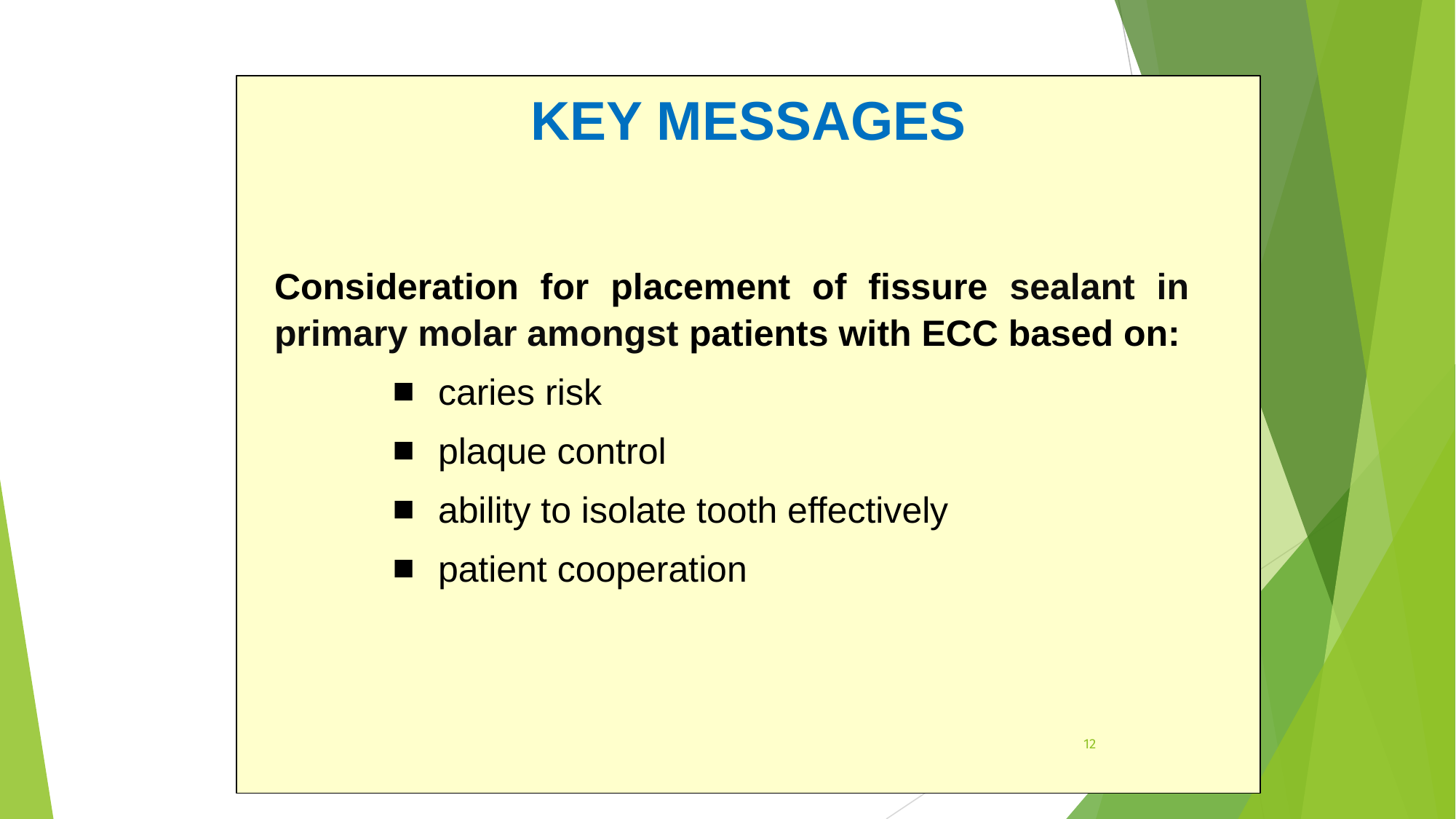

KEY MESSAGES
Consideration for placement of fissure sealant in primary molar amongst patients with ECC based on:
caries risk
plaque control
ability to isolate tooth effectively
patient cooperation

12